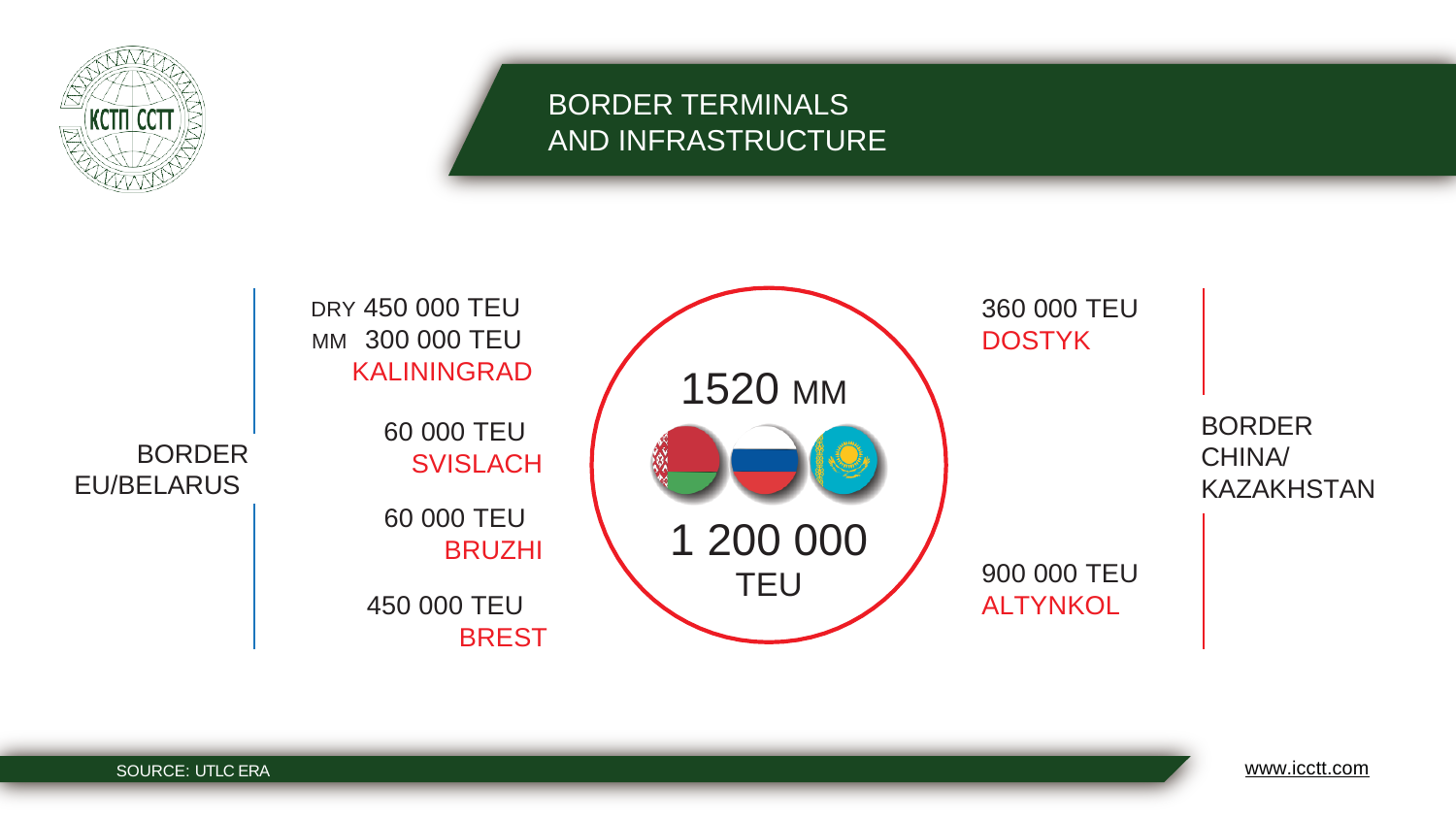

BORDER TERMINALS AND INFRASTRUCTURE

360 000 TEU DOSTYK
DRY 450 000 TEU
MM   300 000 TEU KALININGRAD
1520 ММ
BORDER CHINA/ KAZAKHSTAN
60 000 TEU SVISLACH

BORDER EU/BELARUS
60 000 TEU
BRUZHI

1 200 000
TEU

900 000 TEU ALTYNKOL
450 000 TEU
BREST

www.icctt.com
SOURCE: UTLC ERA